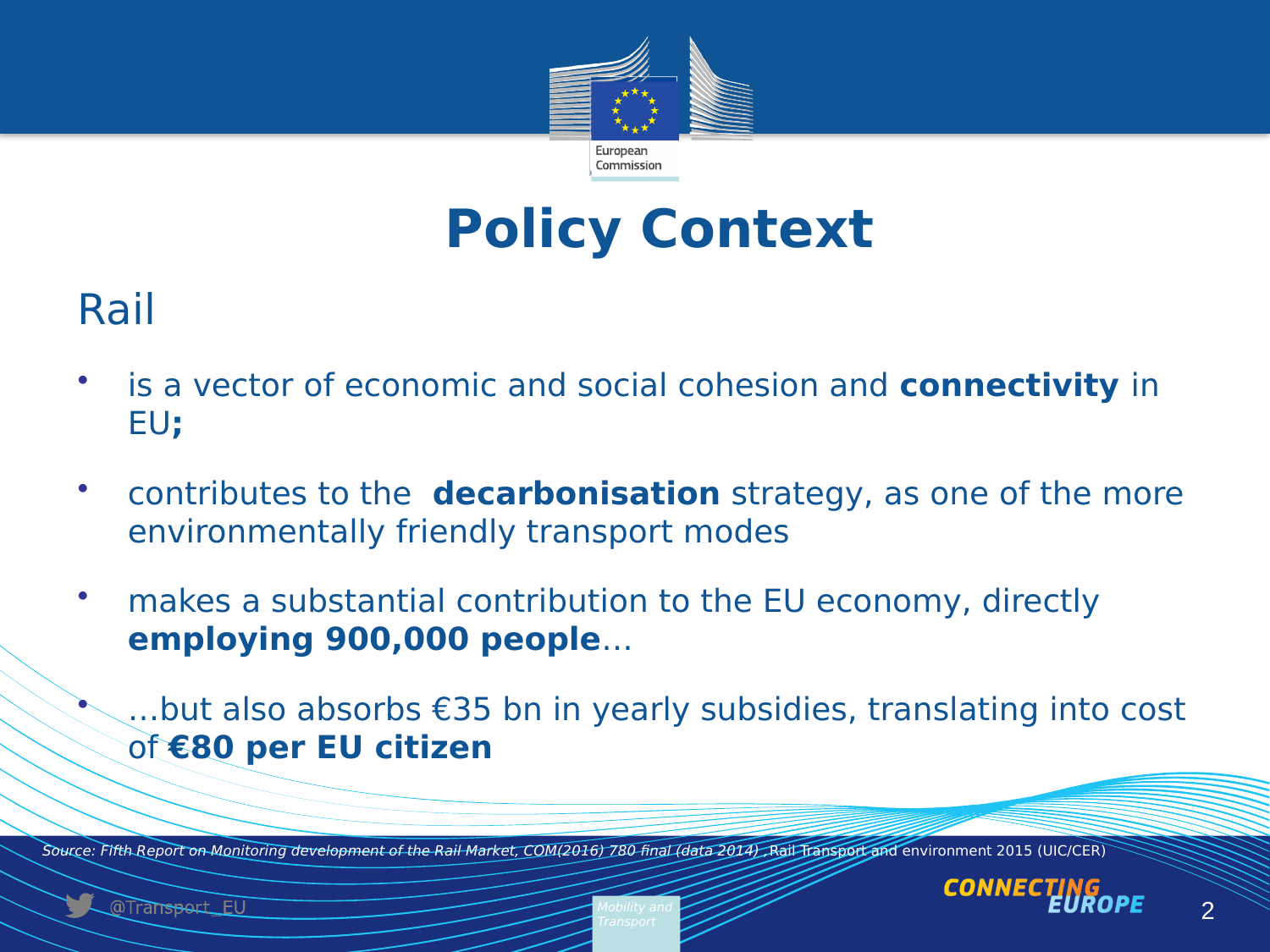

# Policy Context
Rail
is a vector of economic and social cohesion and connectivity in EU;
contributes to the  decarbonisation strategy, as one of the more environmentally friendly transport modes
makes a substantial contribution to the EU economy, directly employing 900,000 people…
…but also absorbs €35 bn in yearly subsidies, translating into cost of €80 per EU citizen

Source: Fifth Report on Monitoring development of the Rail Market, COM(2016) 780 final (data 2014) ,Rail Transport and environment 2015 (UIC/CER)